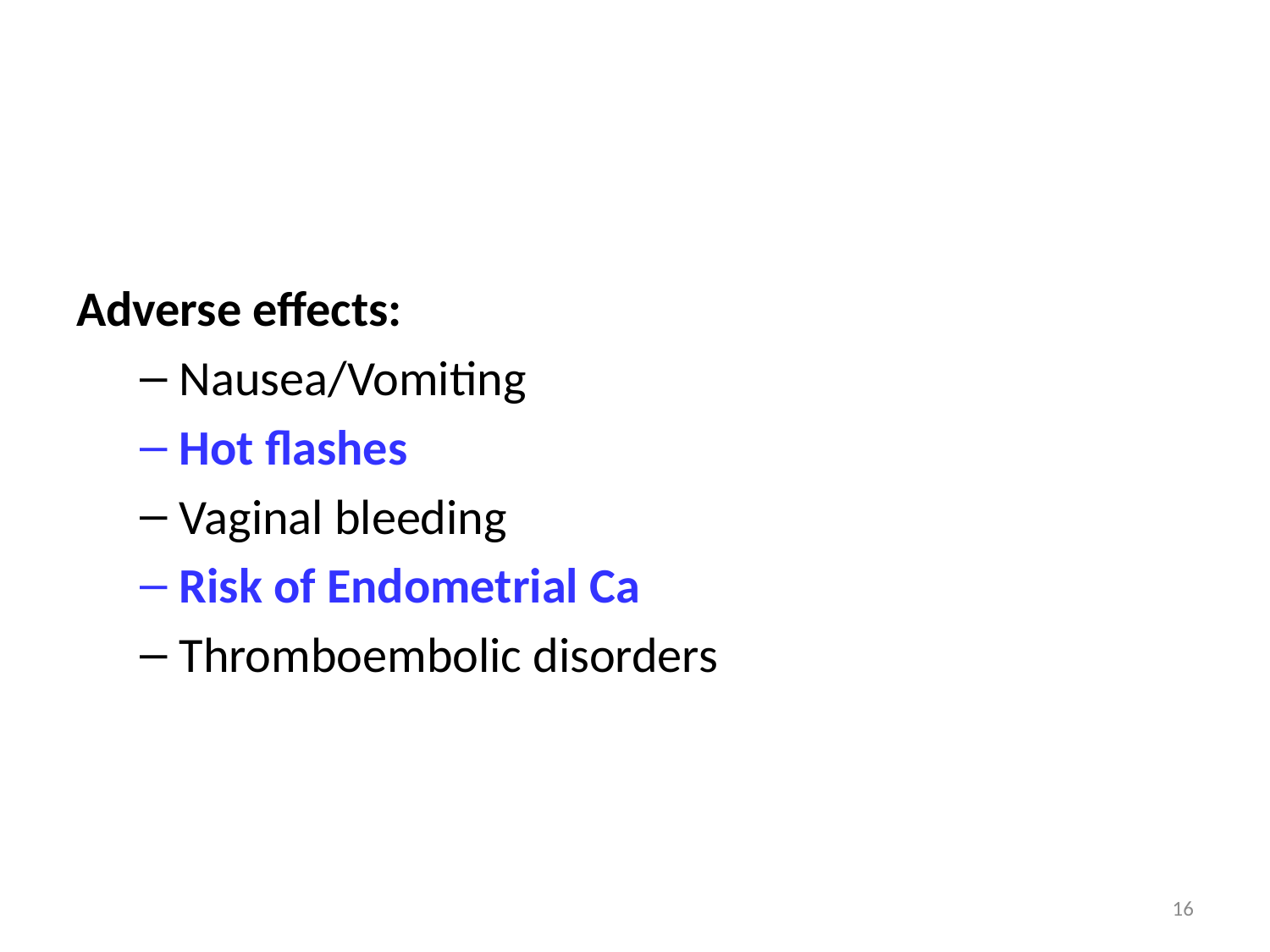

Adverse effects:
Nausea/Vomiting
Hot flashes
Vaginal bleeding
Risk of Endometrial Ca
Thromboembolic disorders
16